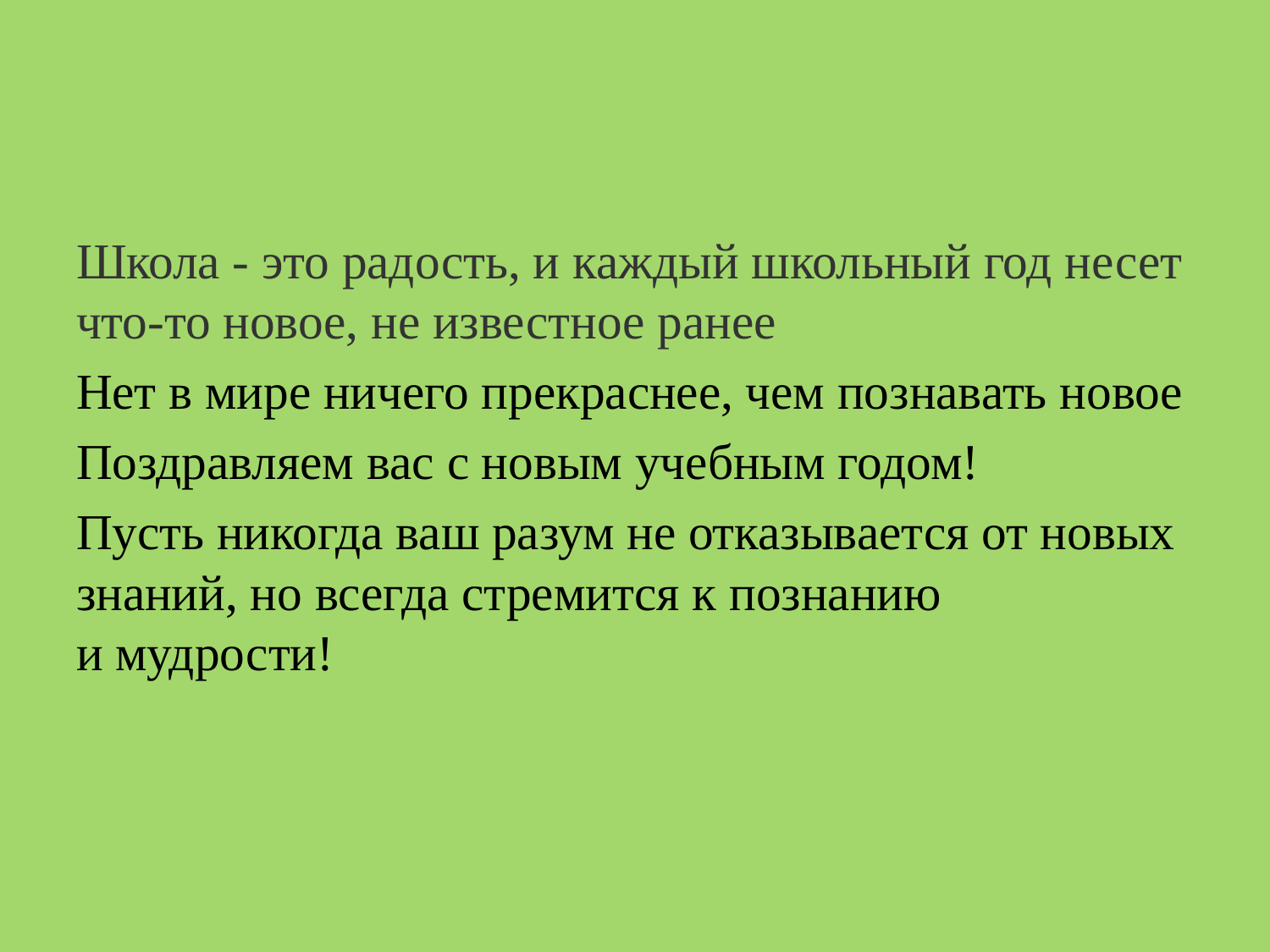

#
Школа - это радость, и каждый школьный год несет что-то новое, не известное ранее
Нет в мире ничего прекраснее, чем познавать новое
Поздравляем вас c новым учебным годом!
Пусть никогда ваш разум не отказывается от новых знаний, но всегда стремится к познанию и мудрости!